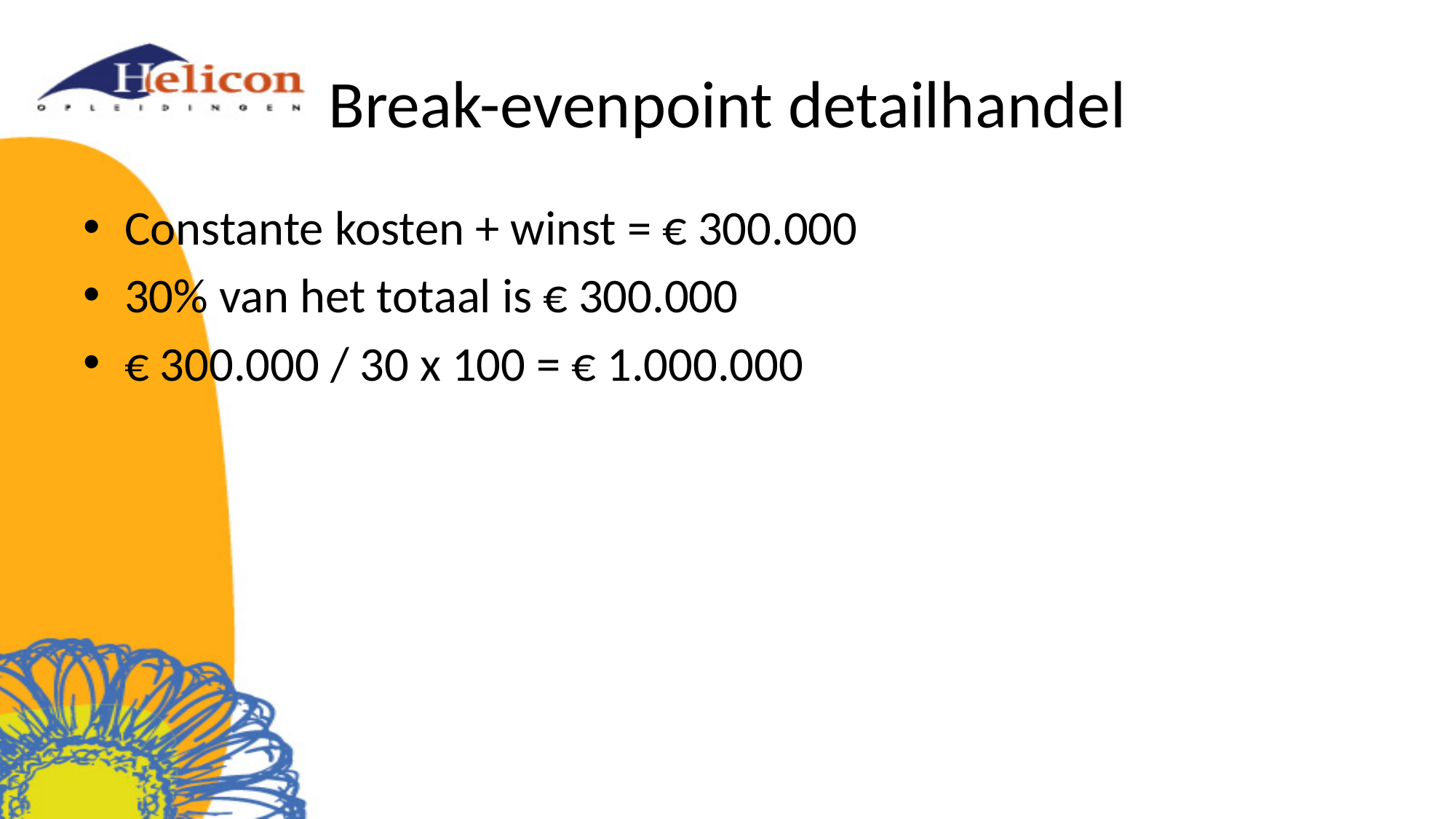

# Break-evenpoint detailhandel
Constante kosten + winst = € 300.000
30% van het totaal is € 300.000
€ 300.000 / 30 x 100 = € 1.000.000